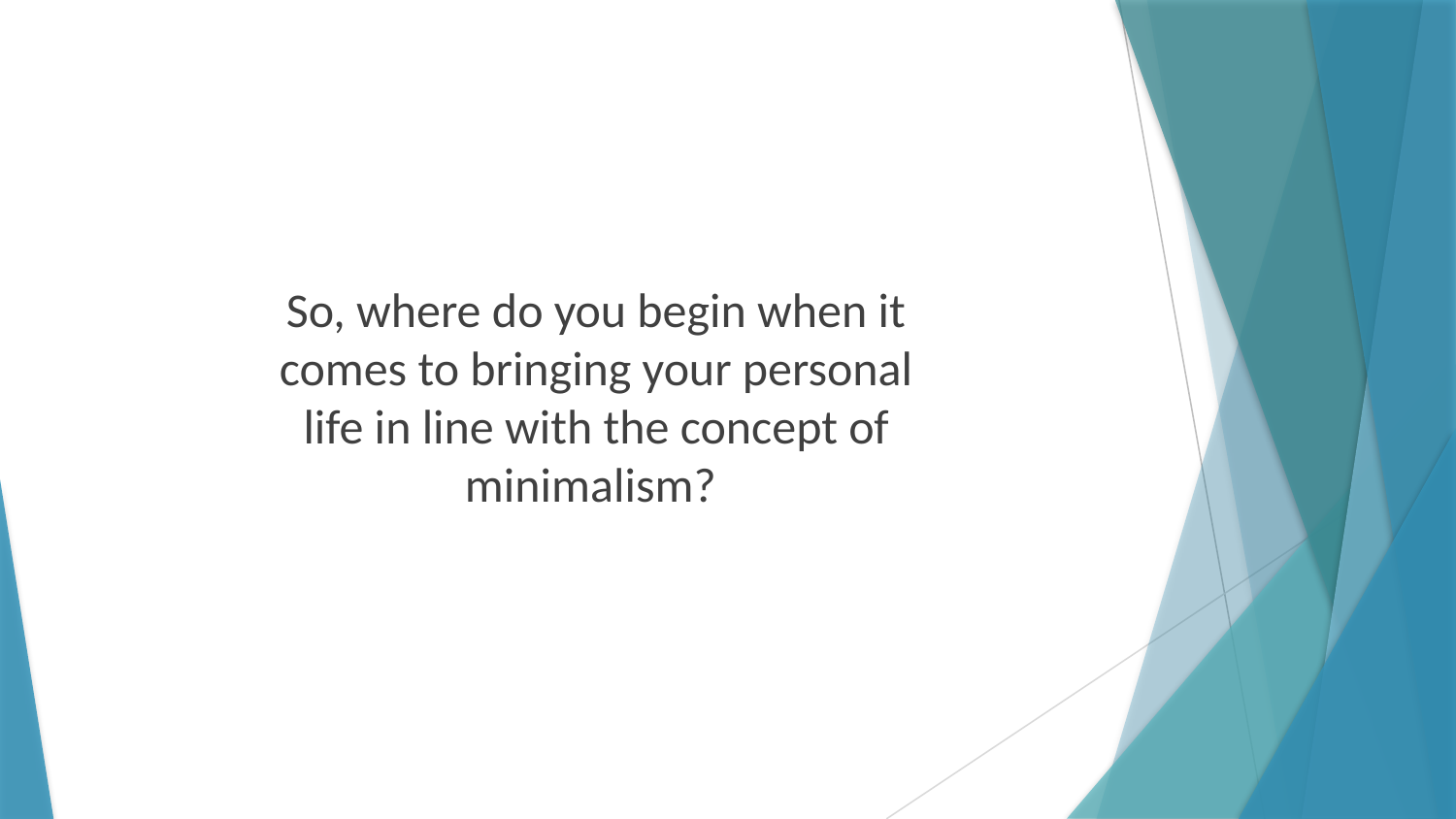

So, where do you begin when it comes to bringing your personal life in line with the concept of minimalism?